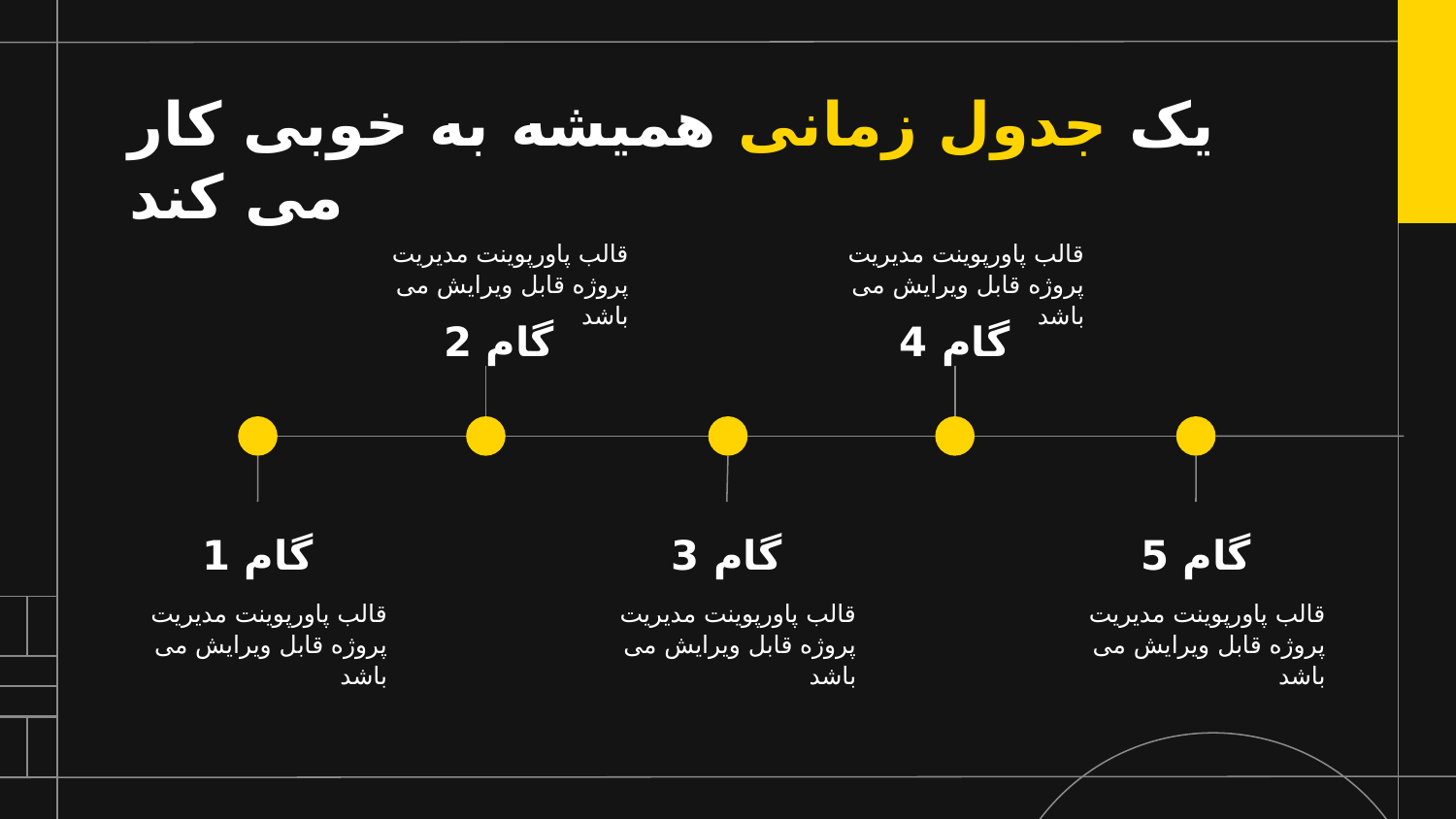

# یک جدول زمانی همیشه به خوبی کار می کند

قالب پاورپوینت مدیریت پروژه قابل ویرایش می باشد
قالب پاورپوینت مدیریت پروژه قابل ویرایش می باشد
گام 2
گام 4

گام 1
گام 3
گام 5
قالب پاورپوینت مدیریت پروژه قابل ویرایش می باشد
قالب پاورپوینت مدیریت پروژه قابل ویرایش می باشد
قالب پاورپوینت مدیریت پروژه قابل ویرایش می باشد